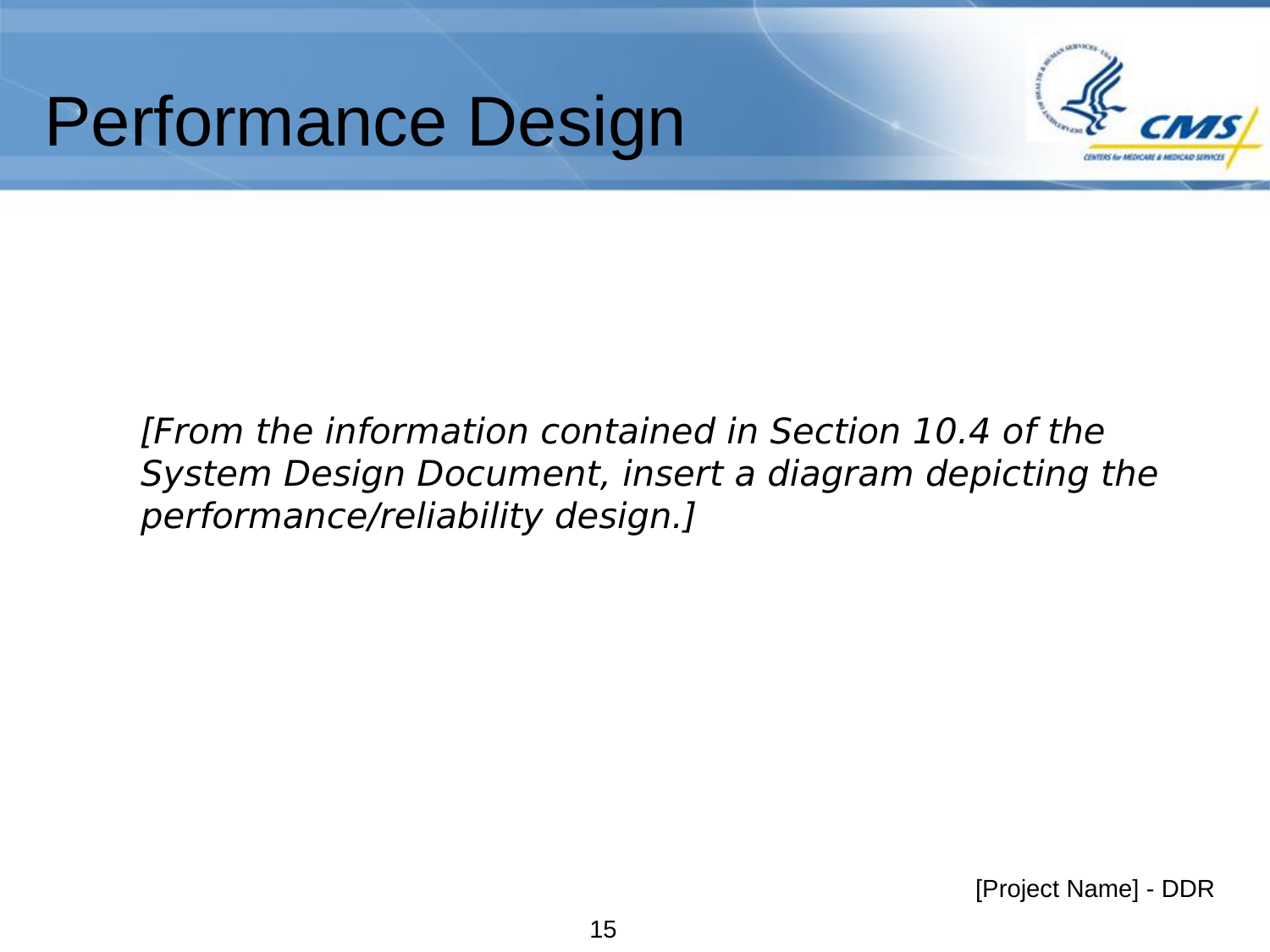

# Performance Design
[From the information contained in Section 10.4 of the System Design Document, insert a diagram depicting the performance/reliability design.]
[Project Name] - DDR
15